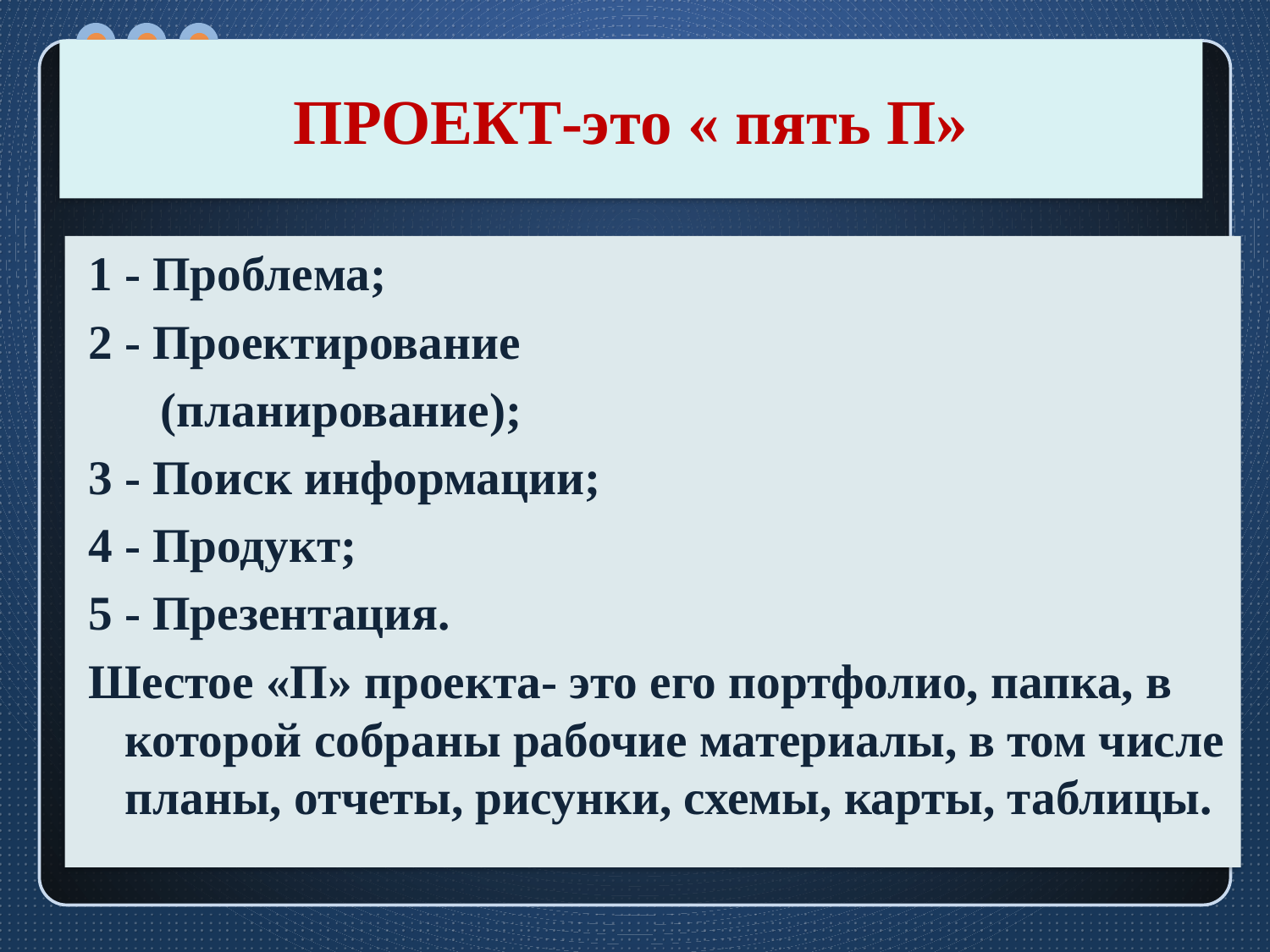

# ПРОЕКТ-это « пять П»
1 - Проблема;
2 - Проектирование
      (планирование);
3 - Поиск информации;
4 - Продукт;
5 - Презентация.
Шестое «П» проекта- это его портфолио, папка, в которой собраны рабочие материалы, в том числе планы, отчеты, рисунки, схемы, карты, таблицы.